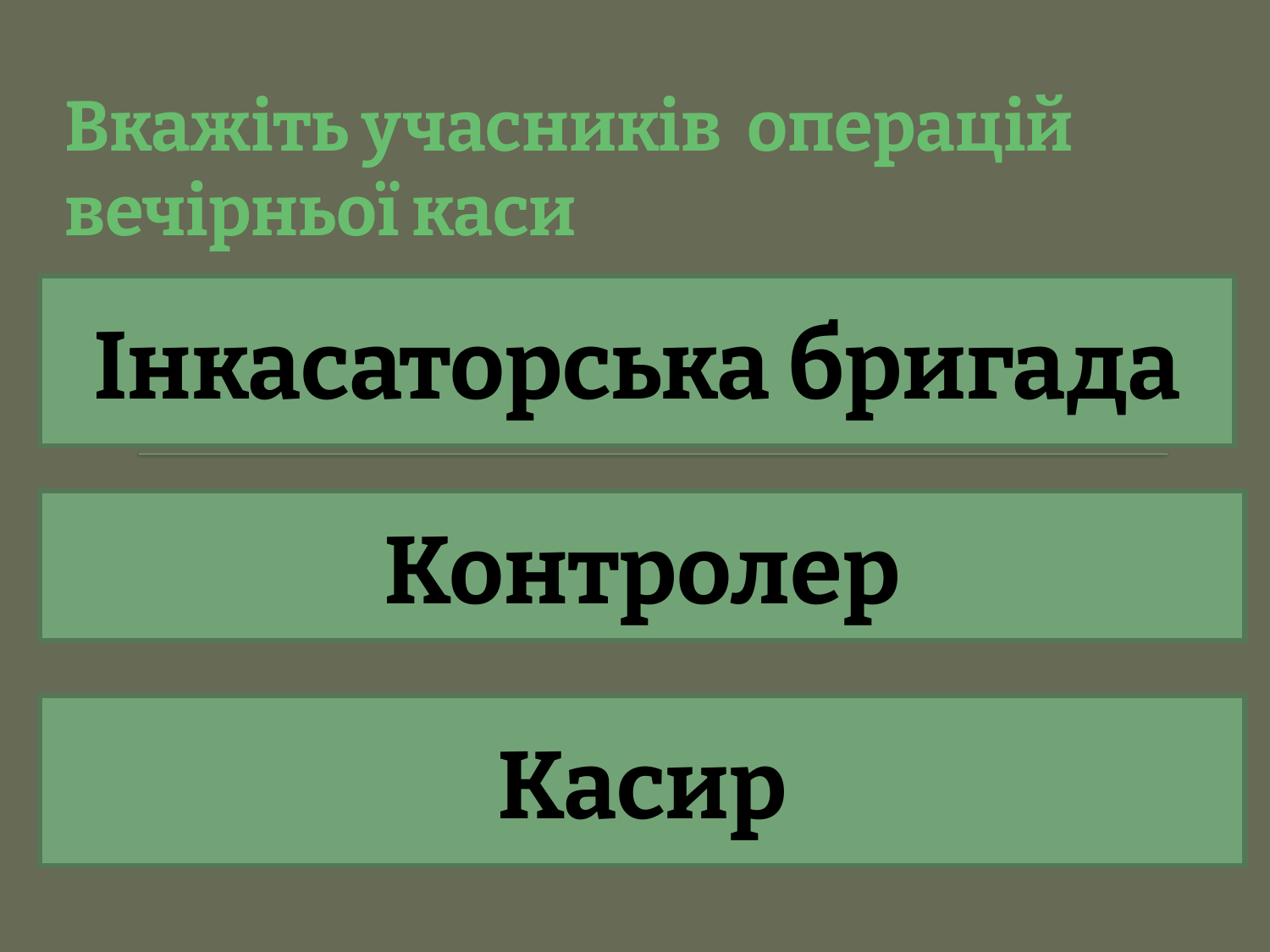

# Вкажіть учасників  операцій вечірньої каси

Інкасаторська бригада
Контролер
Касир